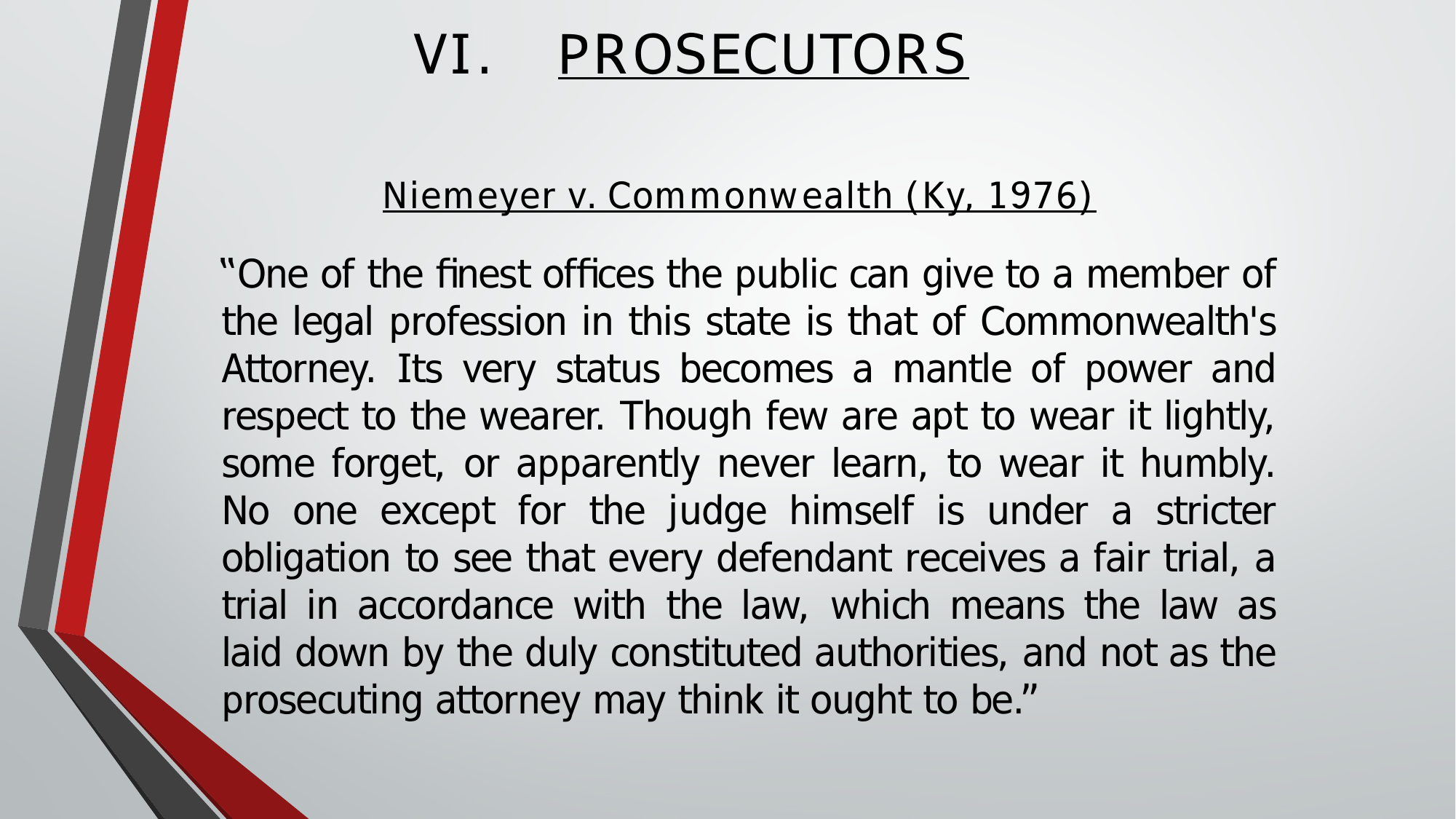

VI.    PROSECUTORS

               Niemeyer v. Commonwealth (Ky, 1976)

“One of the finest offices the public can give to a member of the legal profession in this state is that of Commonwealth's Attorney. Its very status becomes a mantle of power and respect to the wearer. Though few are apt to wear it lightly, some forget, or apparently never learn, to wear it humbly. No one except for the judge himself is under a stricter obligation to see that every defendant receives a fair trial, a trial in accordance with the law, which means the law as laid down by the duly constituted authorities, and not as the prosecuting attorney may think it ought to be.”